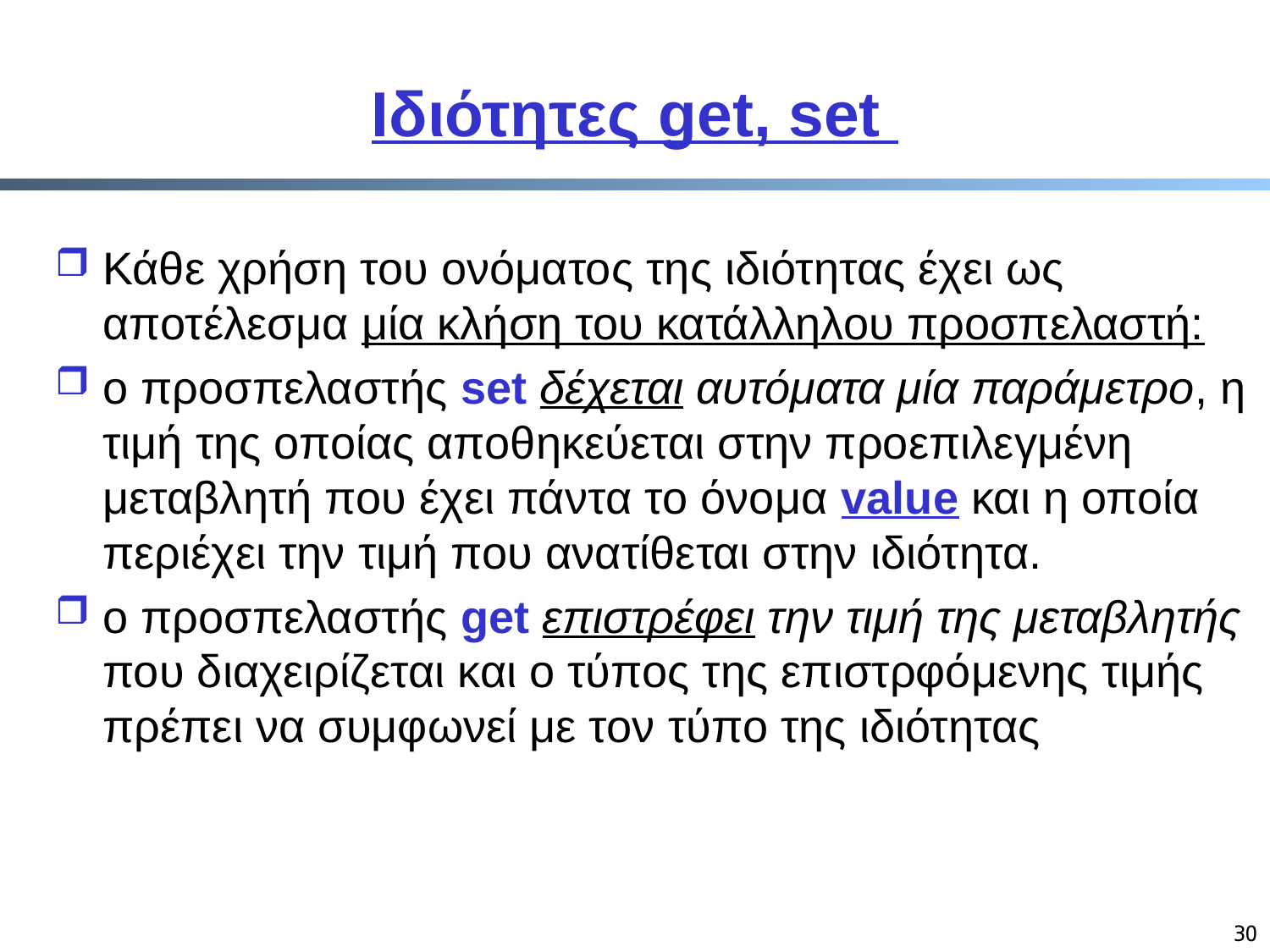

# Ιδιότητες get, set
Κάθε χρήση του ονόματος της ιδιότητας έχει ως αποτέλεσμα μία κλήση του κατάλληλου προσπελαστή:
ο προσπελαστής set δέχεται αυτόματα μία παράμετρο, η τιμή της οποίας αποθηκεύεται στην προεπιλεγμένη μεταβλητή που έχει πάντα το όνομα value και η οποία περιέχει την τιμή που ανατίθεται στην ιδιότητα.
ο προσπελαστής get επιστρέφει την τιμή της μεταβλητής που διαχειρίζεται και ο τύπος της επιστρφόμενης τιμής πρέπει να συμφωνεί με τον τύπο της ιδιότητας
30